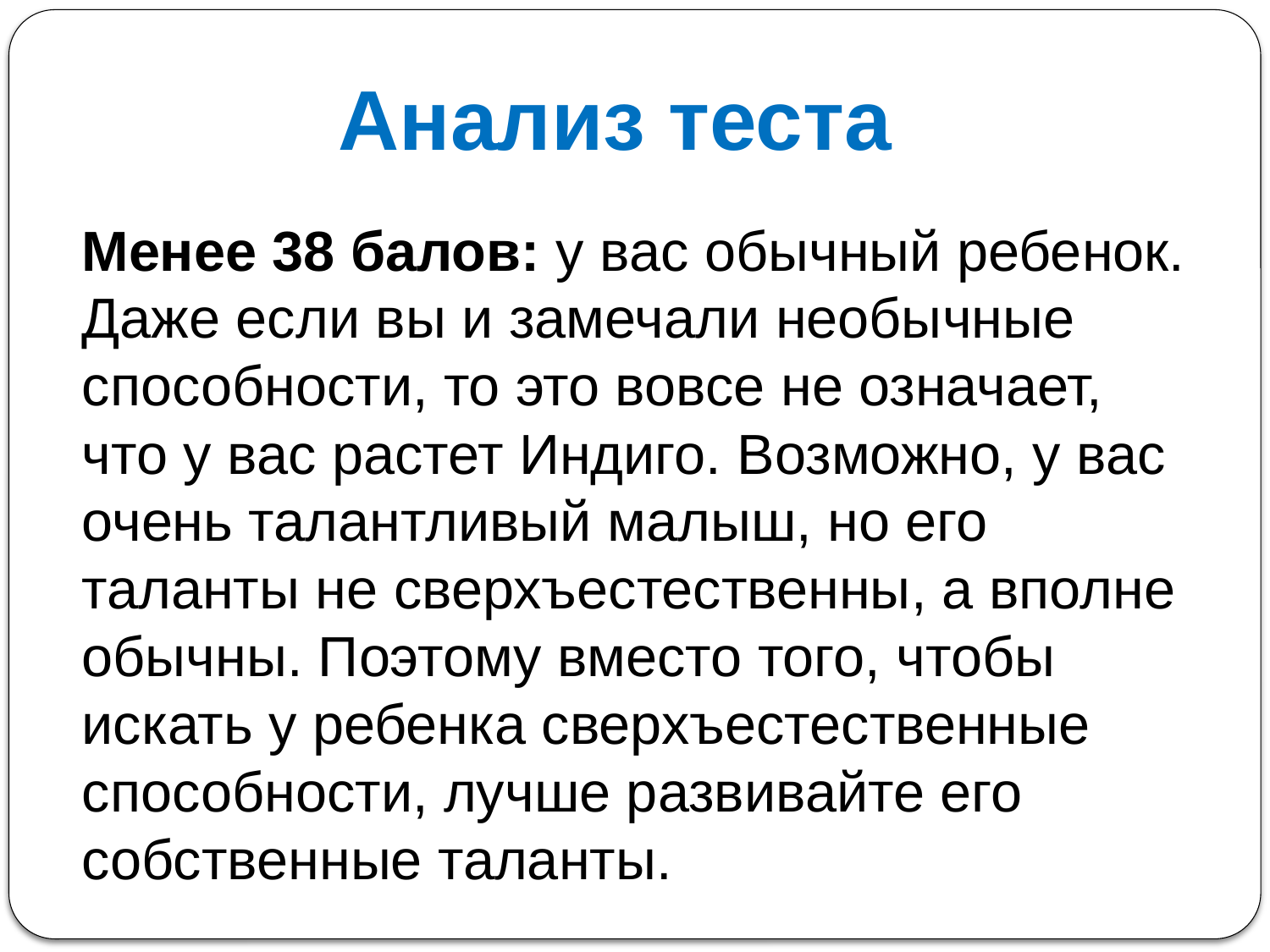

Анализ теста
Менее 38 балов: у вас обычный ребенок. Даже если вы и замечали необычные способности, то это вовсе не означает, что у вас растет Индиго. Возможно, у вас очень талантливый малыш, но его таланты не сверхъестественны, а вполне обычны. Поэтому вместо того, чтобы искать у ребенка сверхъестественные способности, лучше развивайте его собственные таланты.